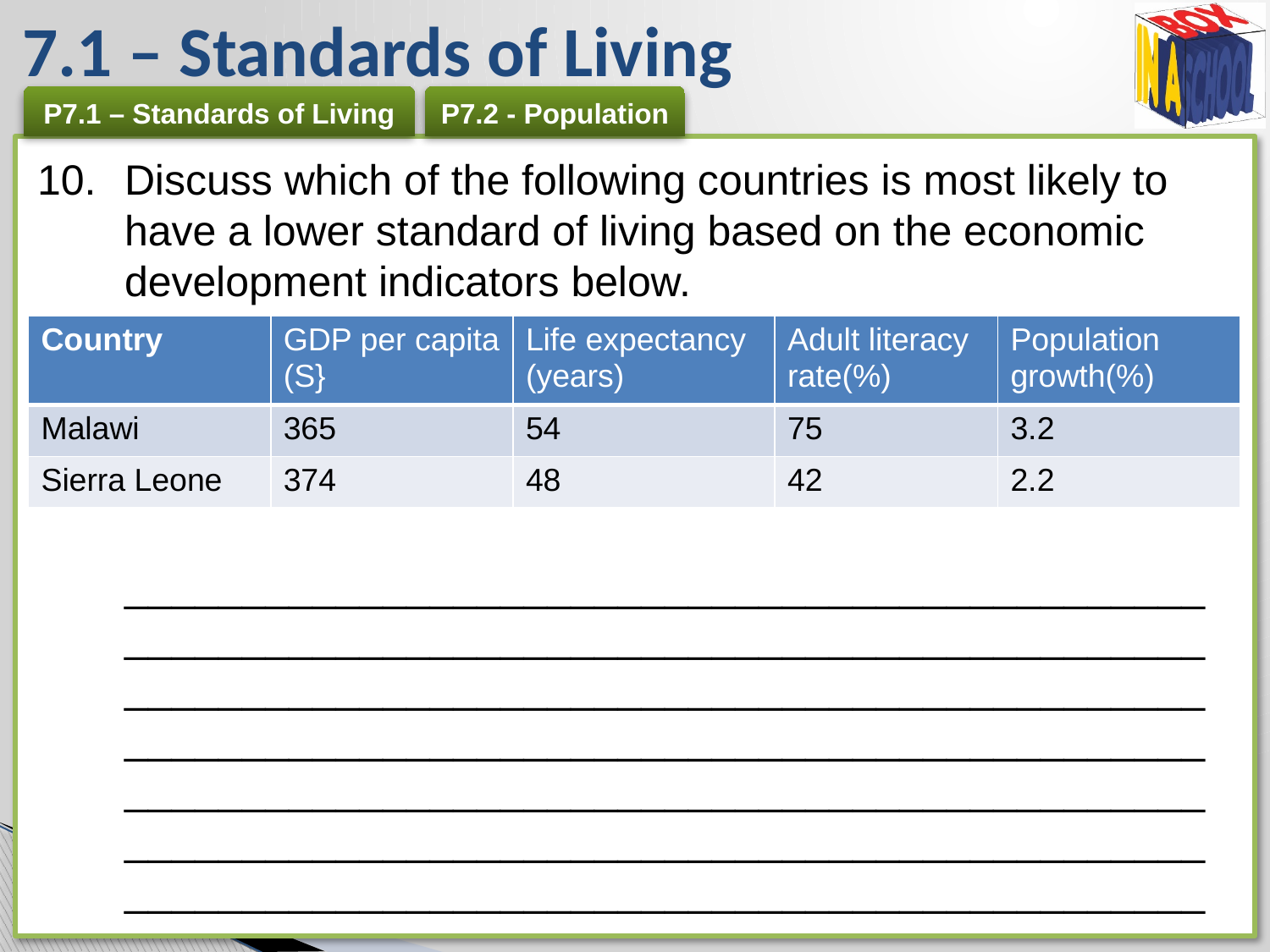

# 7.1 – Standards of Living
Discuss which of the following countries is most likely to have a lower standard of living based on the economic development indicators below. 	[8]
______________________________________________
__________________________________________________________________________________________________________________________________________________________________________________________________________________________________________________________________________________________________________________________________
| Country | GDP per capita (S} | Life expectancy (years) | Adult literacy rate(%) | Population growth(%) |
| --- | --- | --- | --- | --- |
| Malawi | 365 | 54 | 75 | 3.2 |
| Sierra Leone | 374 | 48 | 42 | 2.2 |